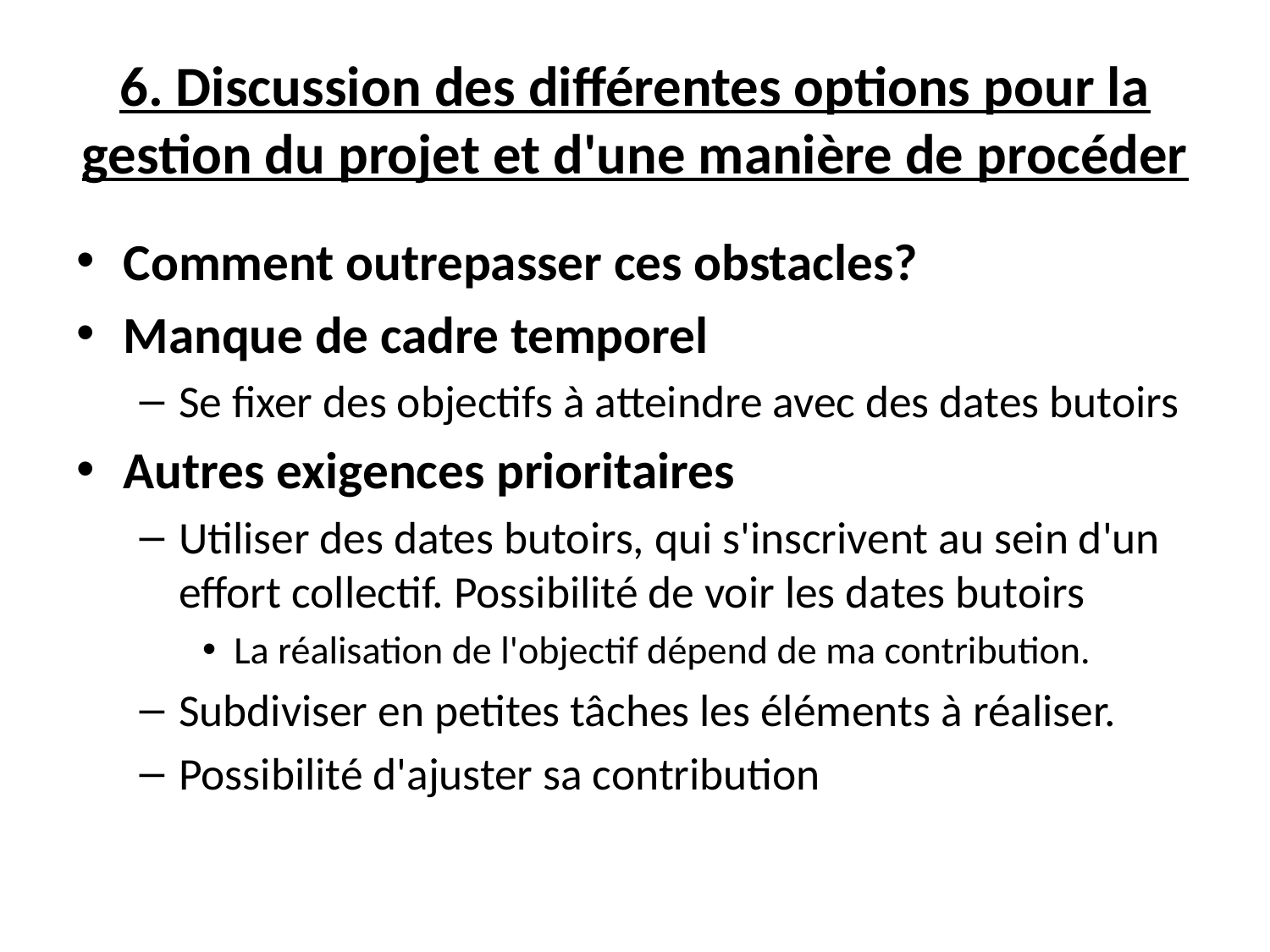

# 6. Discussion des différentes options pour la gestion du projet et d'une manière de procéder
Comment outrepasser ces obstacles?
Manque de cadre temporel
Se fixer des objectifs à atteindre avec des dates butoirs
Autres exigences prioritaires
Utiliser des dates butoirs, qui s'inscrivent au sein d'un effort collectif. Possibilité de voir les dates butoirs
La réalisation de l'objectif dépend de ma contribution.
Subdiviser en petites tâches les éléments à réaliser.
Possibilité d'ajuster sa contribution